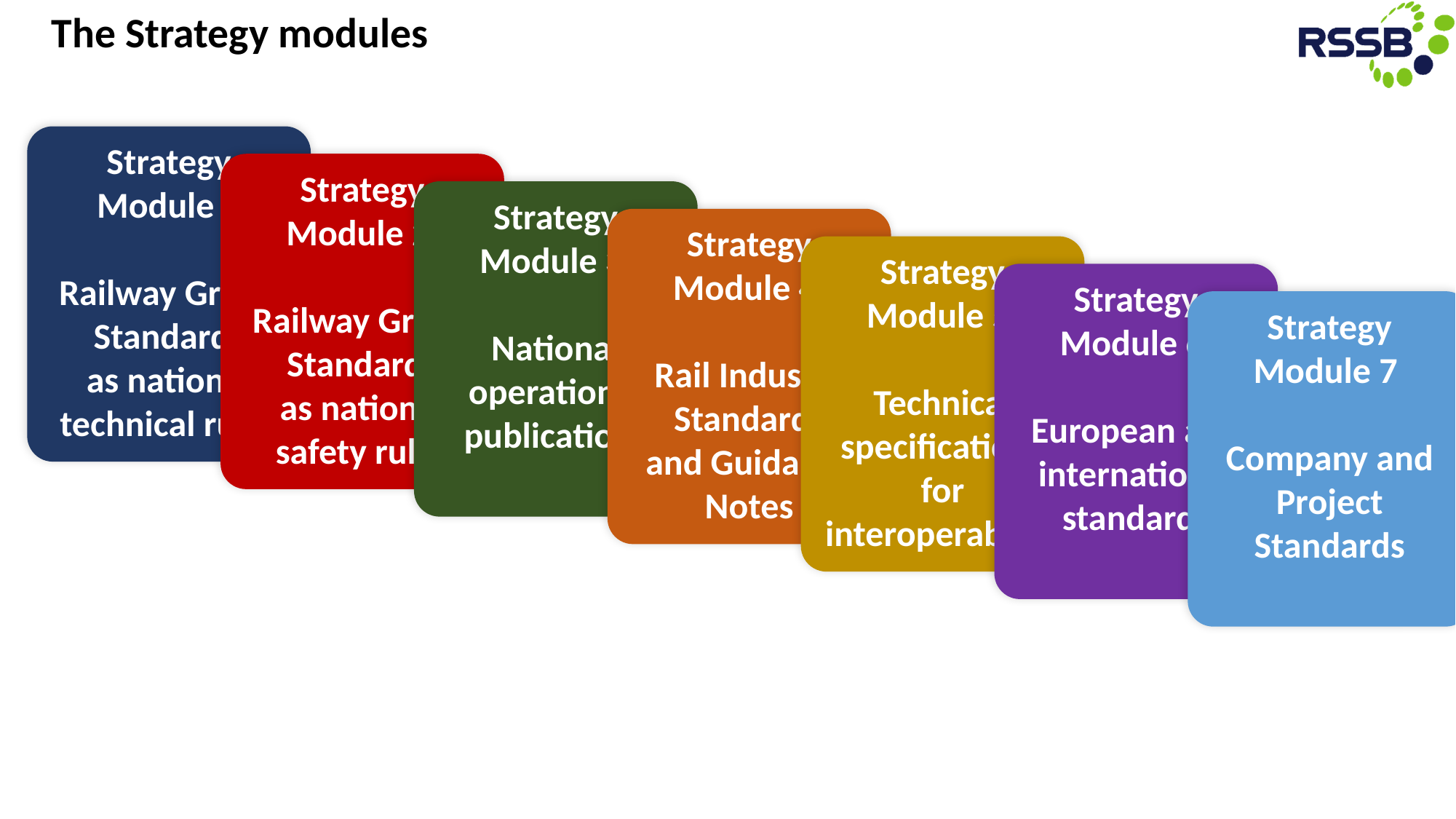

The Strategy modules
Strategy
Module 1

Railway Group Standards
as national
technical rules
Strategy
Module 2

Railway Group Standards
as national
safety rules
Strategy
Module 3

National operational publications
Strategy
Module 4

Rail Industry Standards
and Guidance Notes
Strategy
Module 5

Technical specifications
for interoperability
Strategy
Module 6

European and international standards
Strategy
Module 7

Company and Project Standards